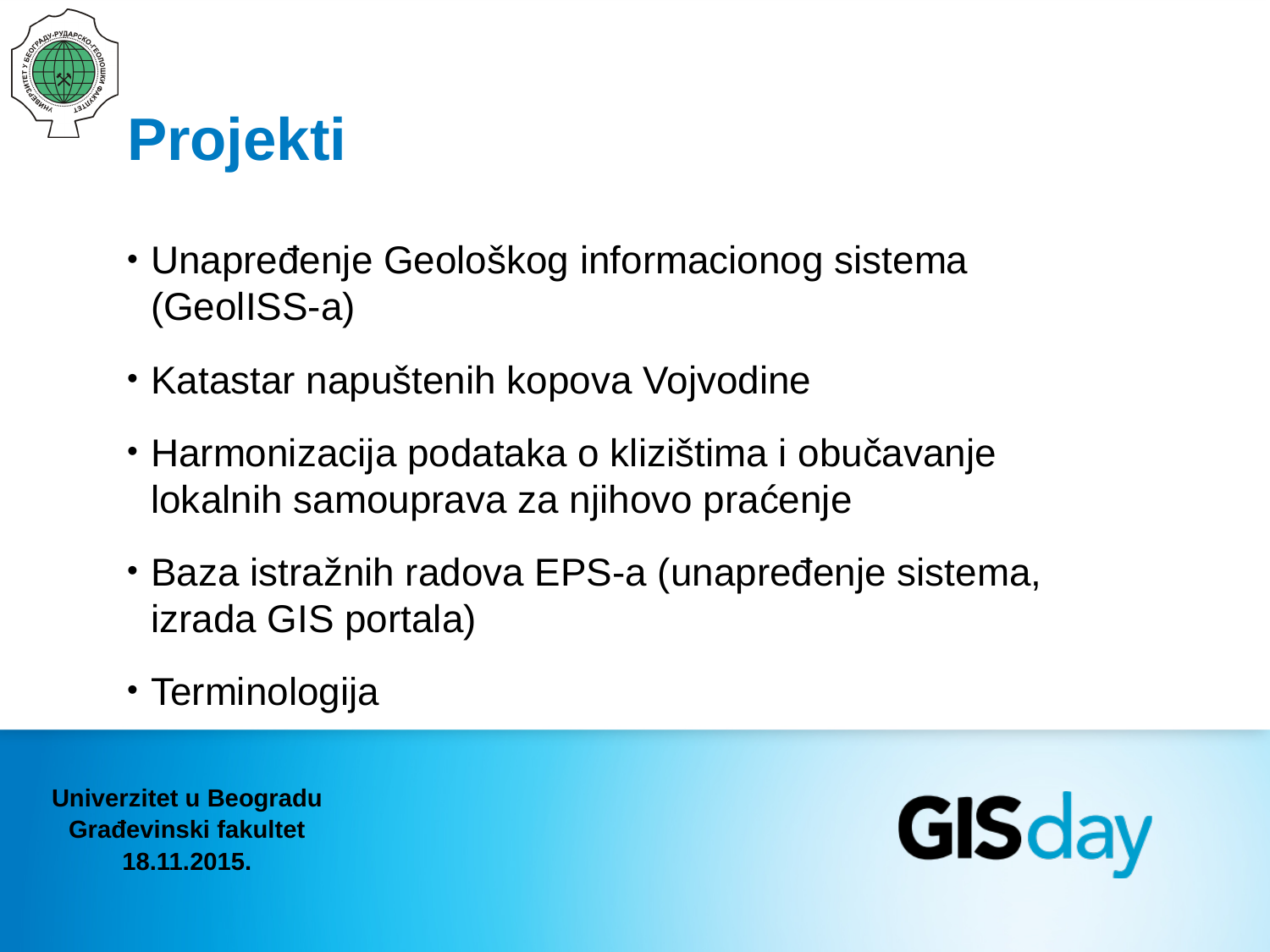

# Projekti
Unapređenje Geološkog informacionog sistema (GeolISS-a)
Katastar napuštenih kopova Vojvodine
Harmonizacija podataka o klizištima i obučavanje lokalnih samouprava za njihovo praćenje
Baza istražnih radova EPS-a (unapređenje sistema, izrada GIS portala)
Terminologija
Univerzitet u Beogradu
Građevinski fakultet
18.11.2015.